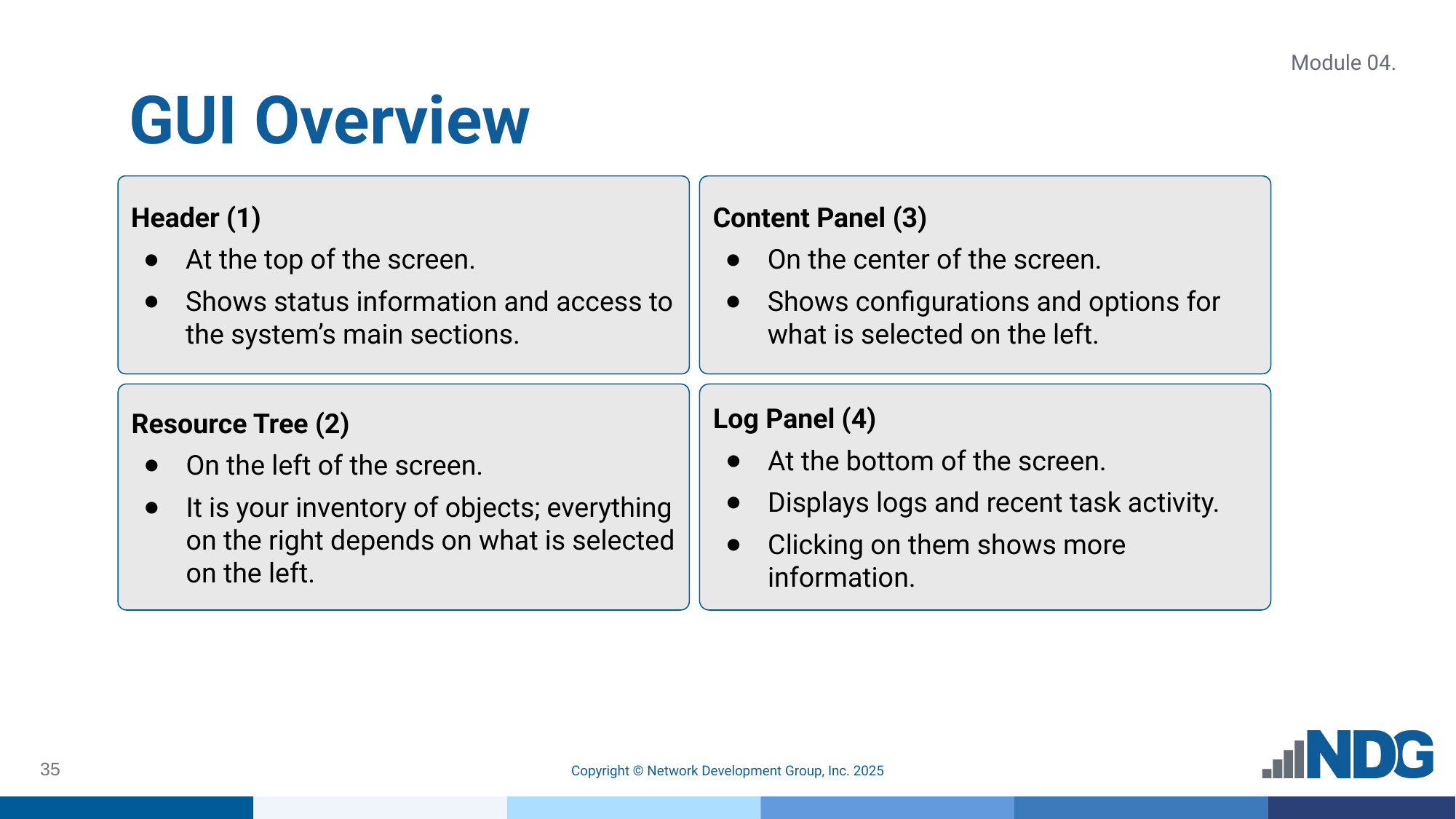

# GUI Overview
Module 04.
Header (1)
At the top of the screen.
Shows status information and access to the system’s main sections.
Content Panel (3)
On the center of the screen.
Shows configurations and options for what is selected on the left.
Resource Tree (2)
On the left of the screen.
It is your inventory of objects; everything on the right depends on what is selected on the left.
Log Panel (4)
At the bottom of the screen.
Displays logs and recent task activity.
Clicking on them shows more information.